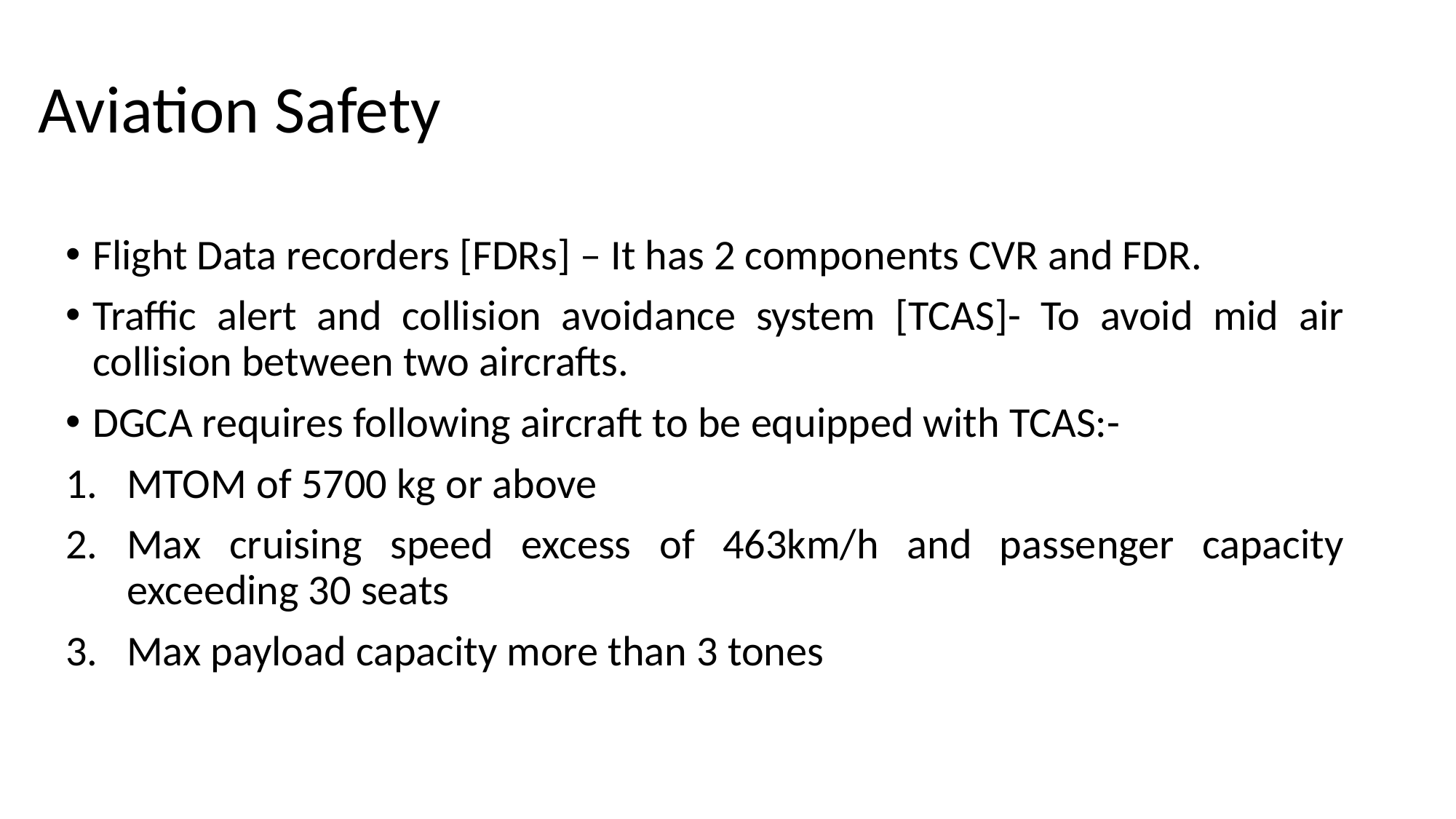

# Aviation Safety
Flight Data recorders [FDRs] – It has 2 components CVR and FDR.
Traffic alert and collision avoidance system [TCAS]- To avoid mid air collision between two aircrafts.
DGCA requires following aircraft to be equipped with TCAS:-
MTOM of 5700 kg or above
Max cruising speed excess of 463km/h and passenger capacity exceeding 30 seats
Max payload capacity more than 3 tones